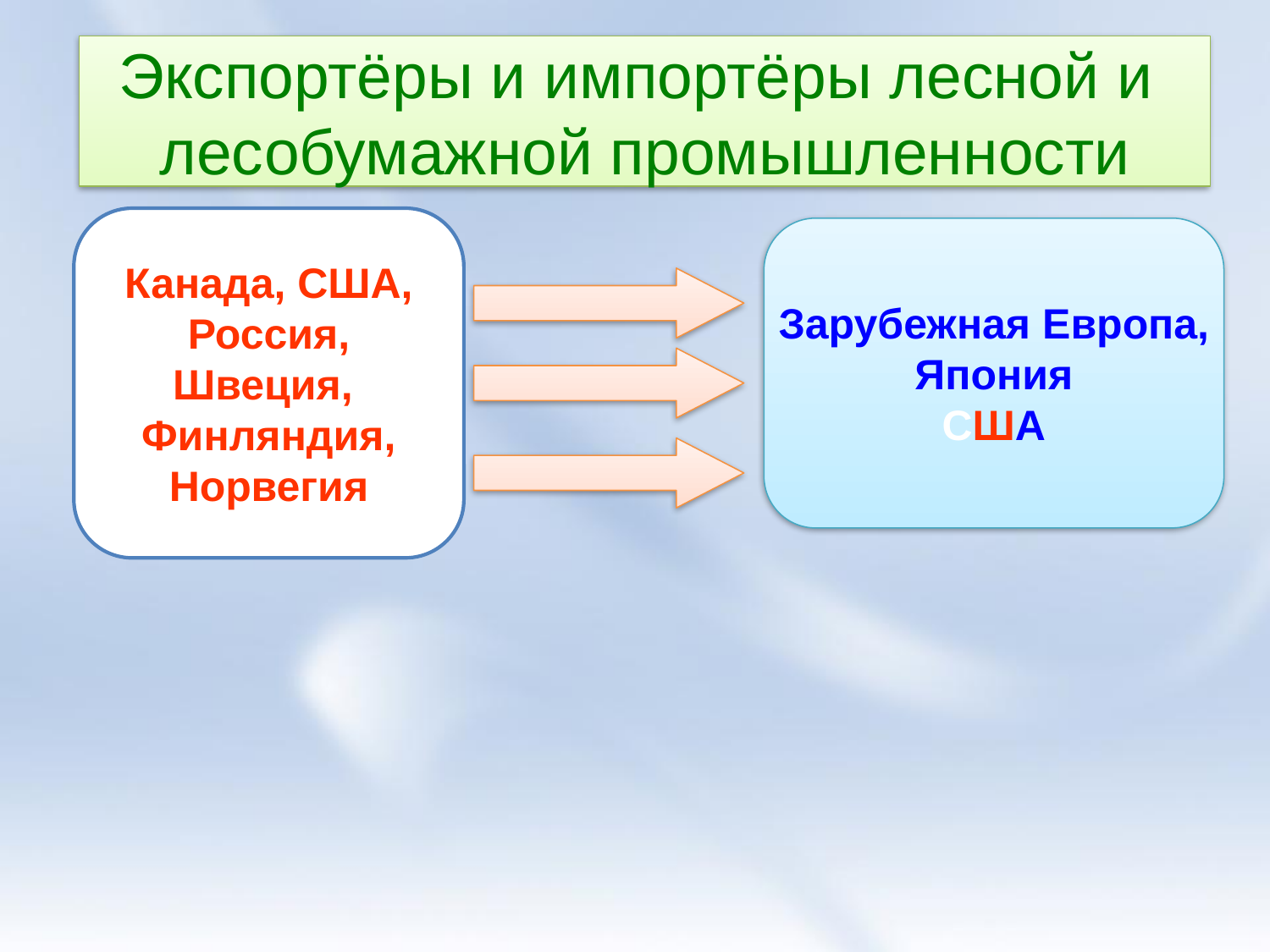

Экспортёры и импортёры лесной и
лесобумажной промышленности
Канада, США,
Россия,
Швеция,
Финляндия,
Норвегия
Зарубежная Европа,
Япония
США